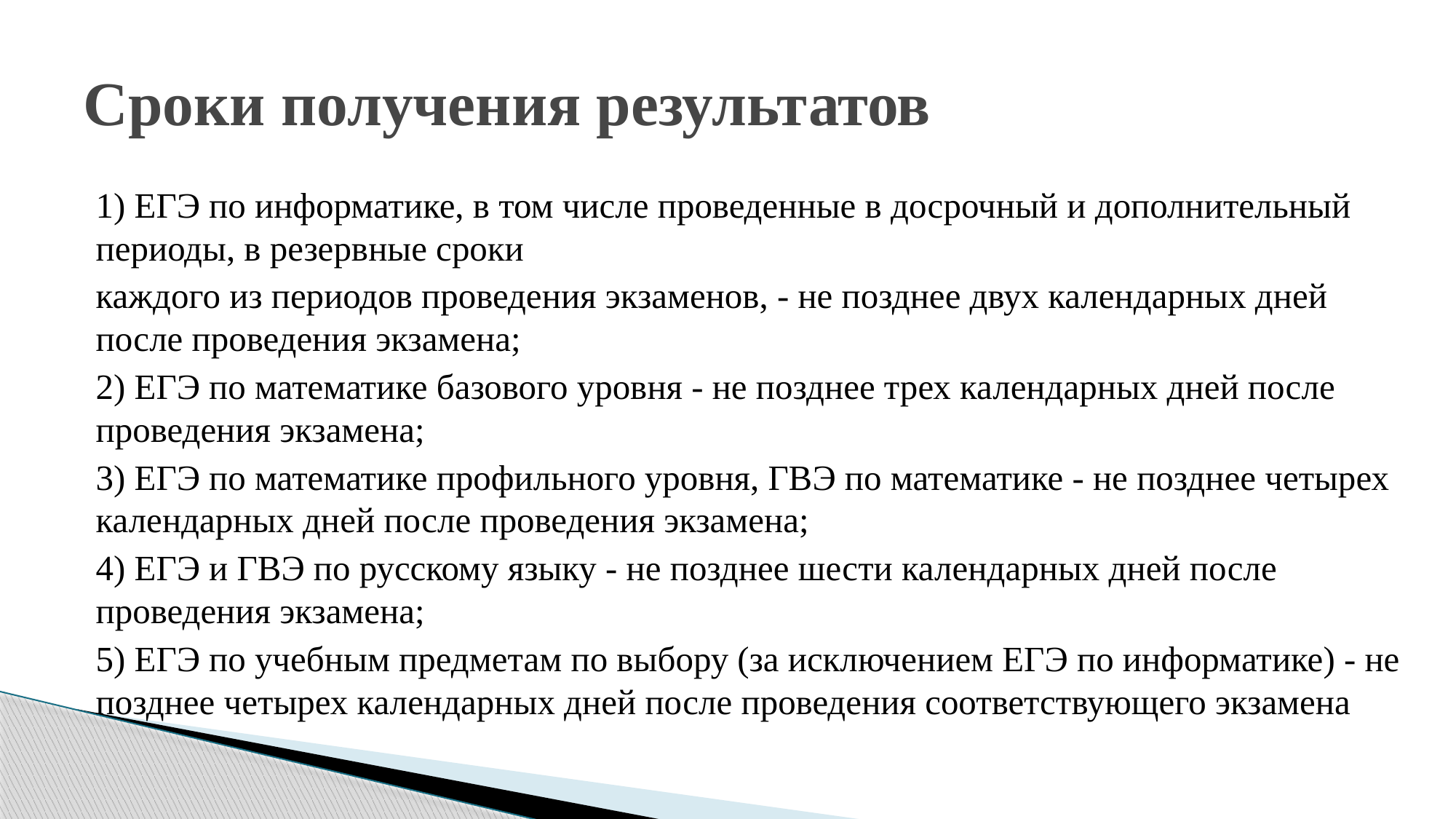

# Сроки получения результатов
1) ЕГЭ по информатике, в том числе проведенные в досрочный и дополнительный периоды, в резервные сроки
каждого из периодов проведения экзаменов, - не позднее двух календарных дней после проведения экзамена;
2) ЕГЭ по математике базового уровня - не позднее трех календарных дней после проведения экзамена;
3) ЕГЭ по математике профильного уровня, ГВЭ по математике - не позднее четырех календарных дней после проведения экзамена;
4) ЕГЭ и ГВЭ по русскому языку - не позднее шести календарных дней после проведения экзамена;
5) ЕГЭ по учебным предметам по выбору (за исключением ЕГЭ по информатике) - не позднее четырех календарных дней после проведения соответствующего экзамена